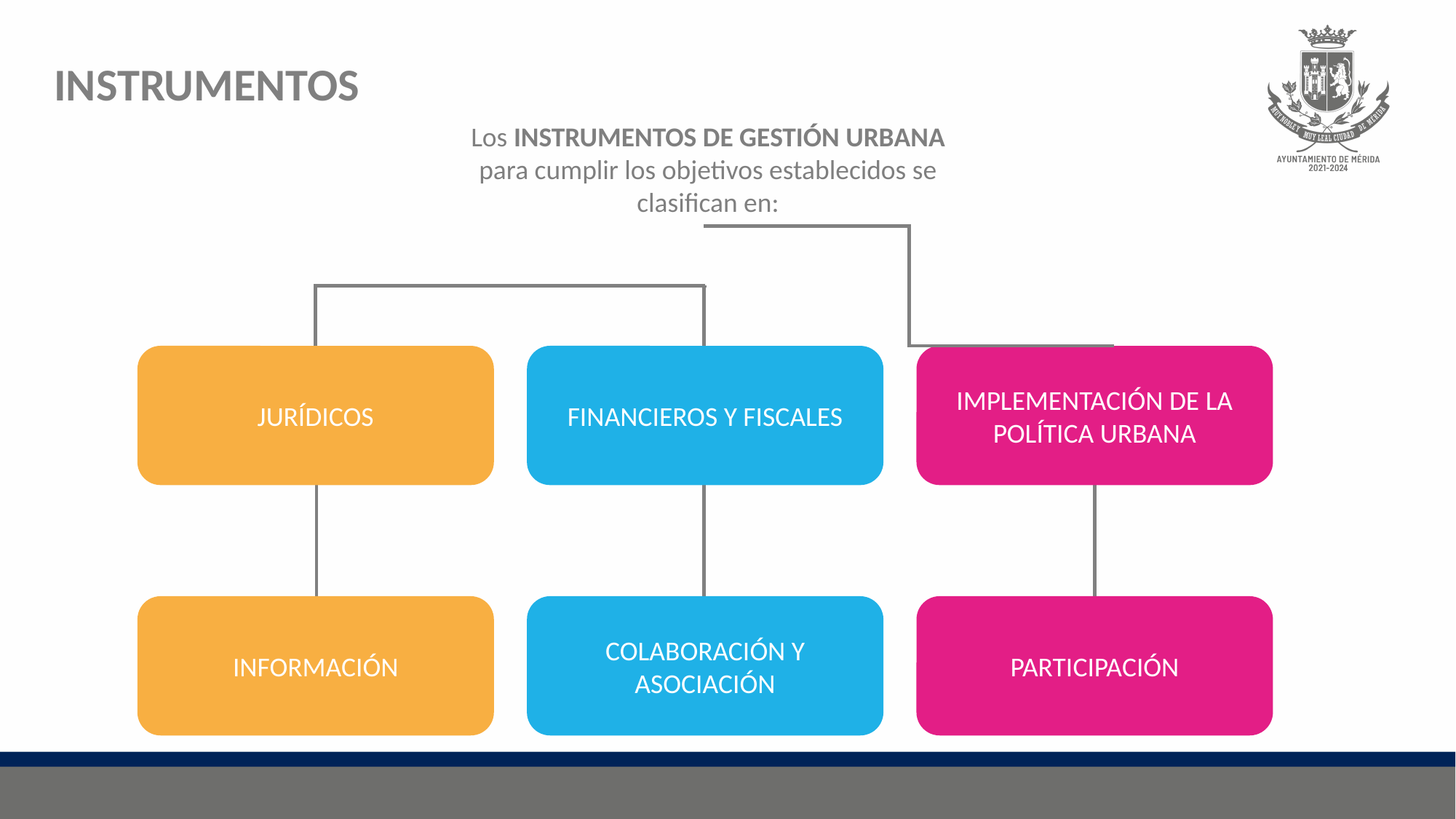

INSTRUMENTOS
Los INSTRUMENTOS DE GESTIÓN URBANA para cumplir los objetivos establecidos se clasifican en:
JURÍDICOS
FINANCIEROS Y FISCALES
IMPLEMENTACIÓN DE LA POLÍTICA URBANA
INFORMACIÓN
COLABORACIÓN Y ASOCIACIÓN
PARTICIPACIÓN